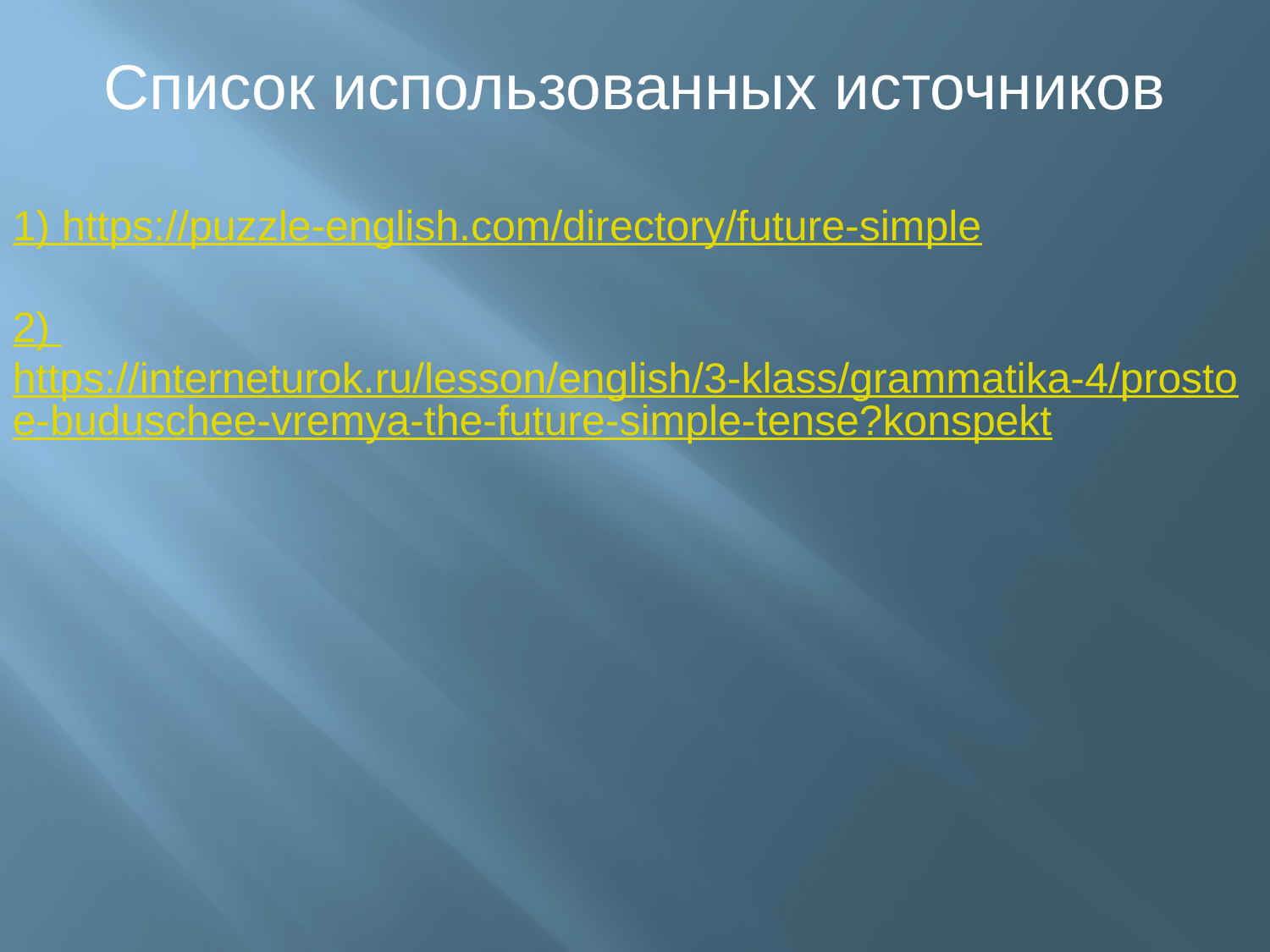

Список использованных источников

1) https://puzzle-english.com/directory/future-simple

2) https://interneturok.ru/lesson/english/3-klass/grammatika-4/prostoe-buduschee-vremya-the-future-simple-tense?konspekt